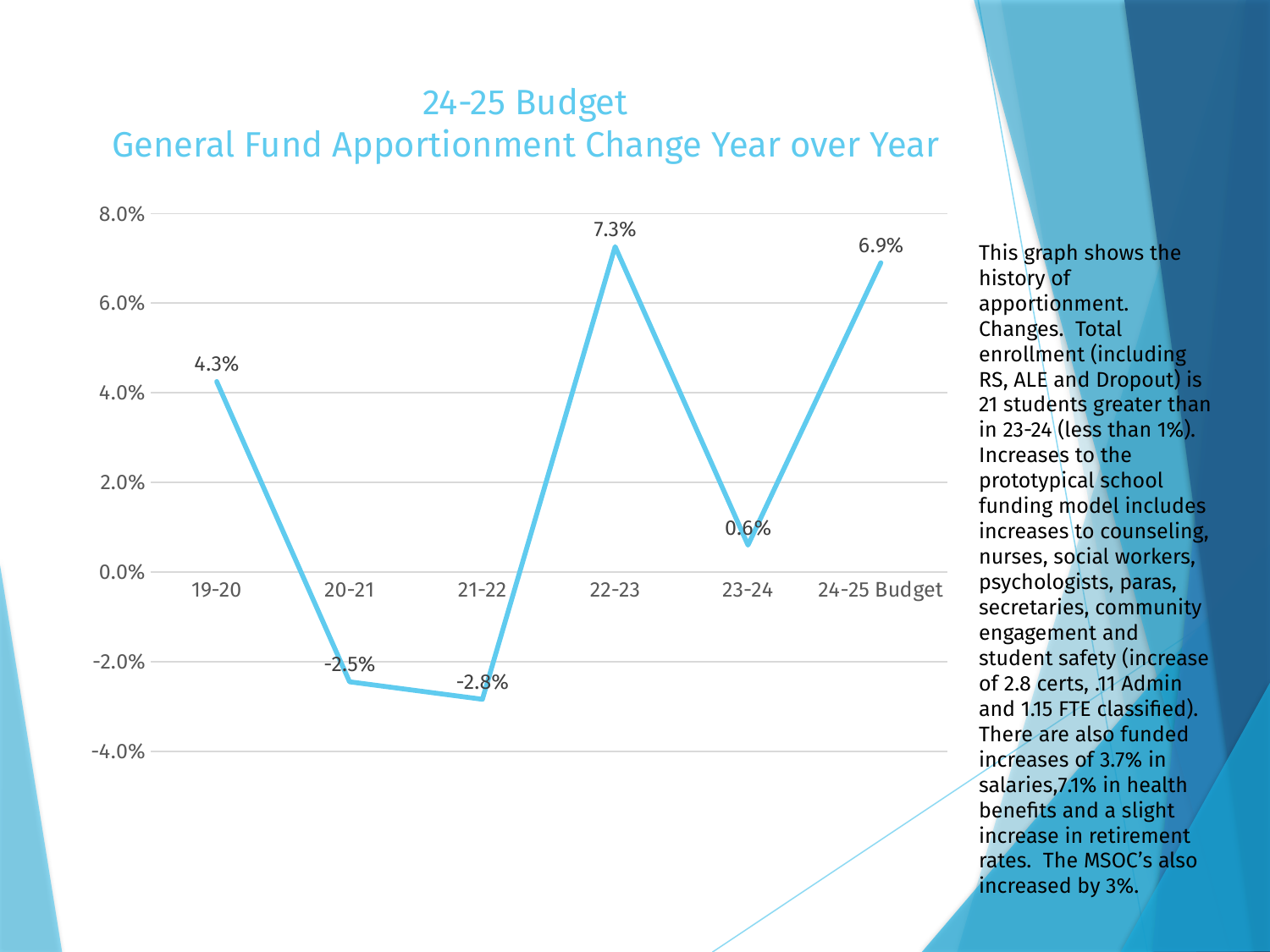

# 24-25 Budget General Fund Apportionment Change Year over Year

### Chart

| Category | % Change |
|---|---|
| 19-20 | 0.0425 |
| 20-21 | -0.0245 |
| 21-22 | -0.0284 |
| 22-23 | 0.0726 |
| 23-24 | 0.006 |
| 24-25 Budget | 0.069 |
This graph shows the history of apportionment. Changes.  Total enrollment (including RS, ALE and Dropout) is 21 students greater than in 23-24 (less than 1%).  Increases to the prototypical school funding model includes increases to counseling, nurses, social workers, psychologists, paras, secretaries, community engagement and student safety (increase of 2.8 certs, .11 Admin and 1.15 FTE classified).  There are also funded increases of 3.7% in salaries,7.1% in health benefits and a slight increase in retirement rates.  The MSOC’s also increased by 3%.